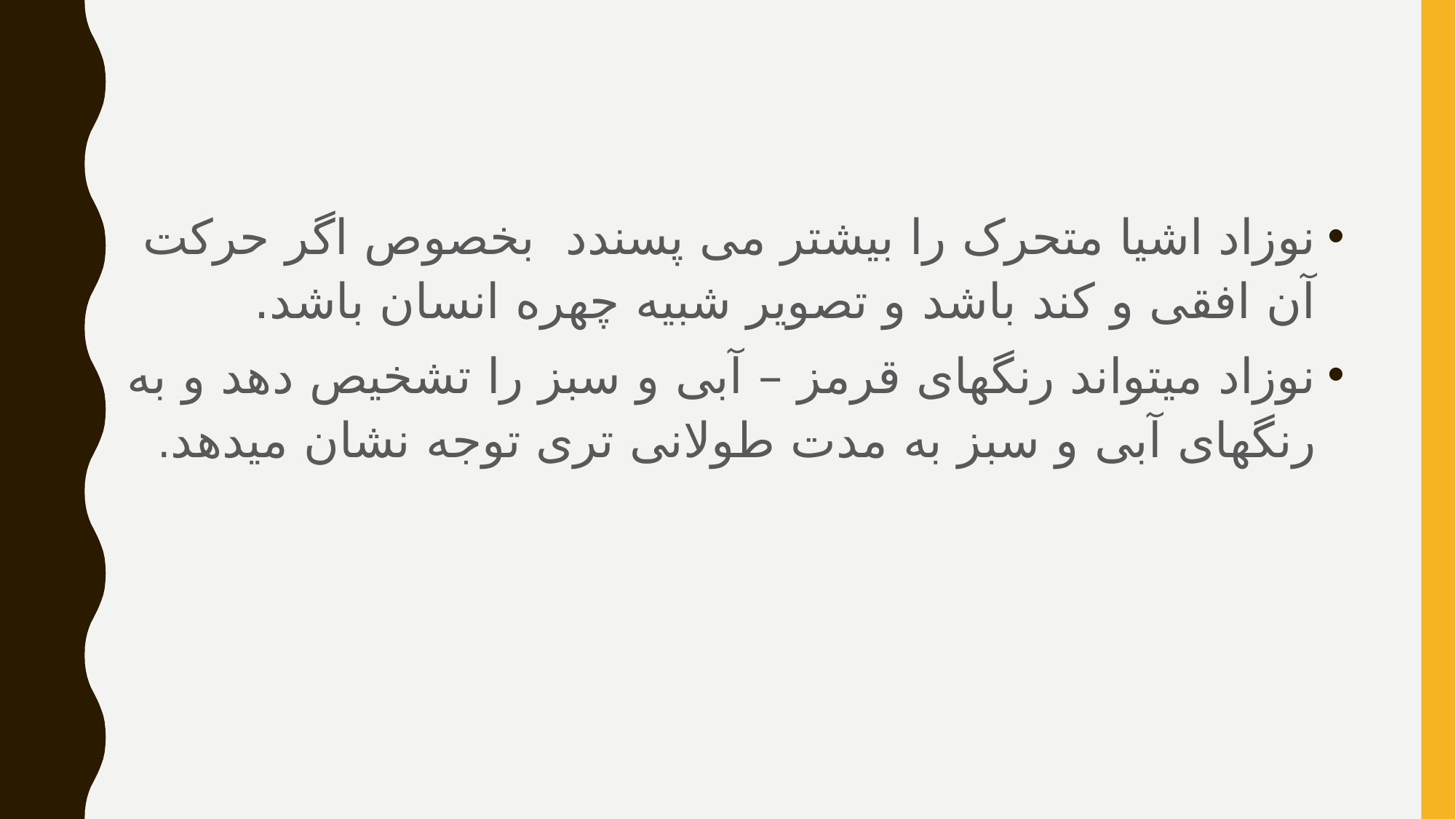

نوزاد اشیا متحرک را بیشتر می پسندد  بخصوص اگر حرکت آن افقی و کند باشد و تصویر شبیه چهره انسان باشد.
نوزاد میتواند رنگهای قرمز – آبی و سبز را تشخیص دهد و به رنگهای آبی و سبز به مدت طولانی تری توجه نشان میدهد.